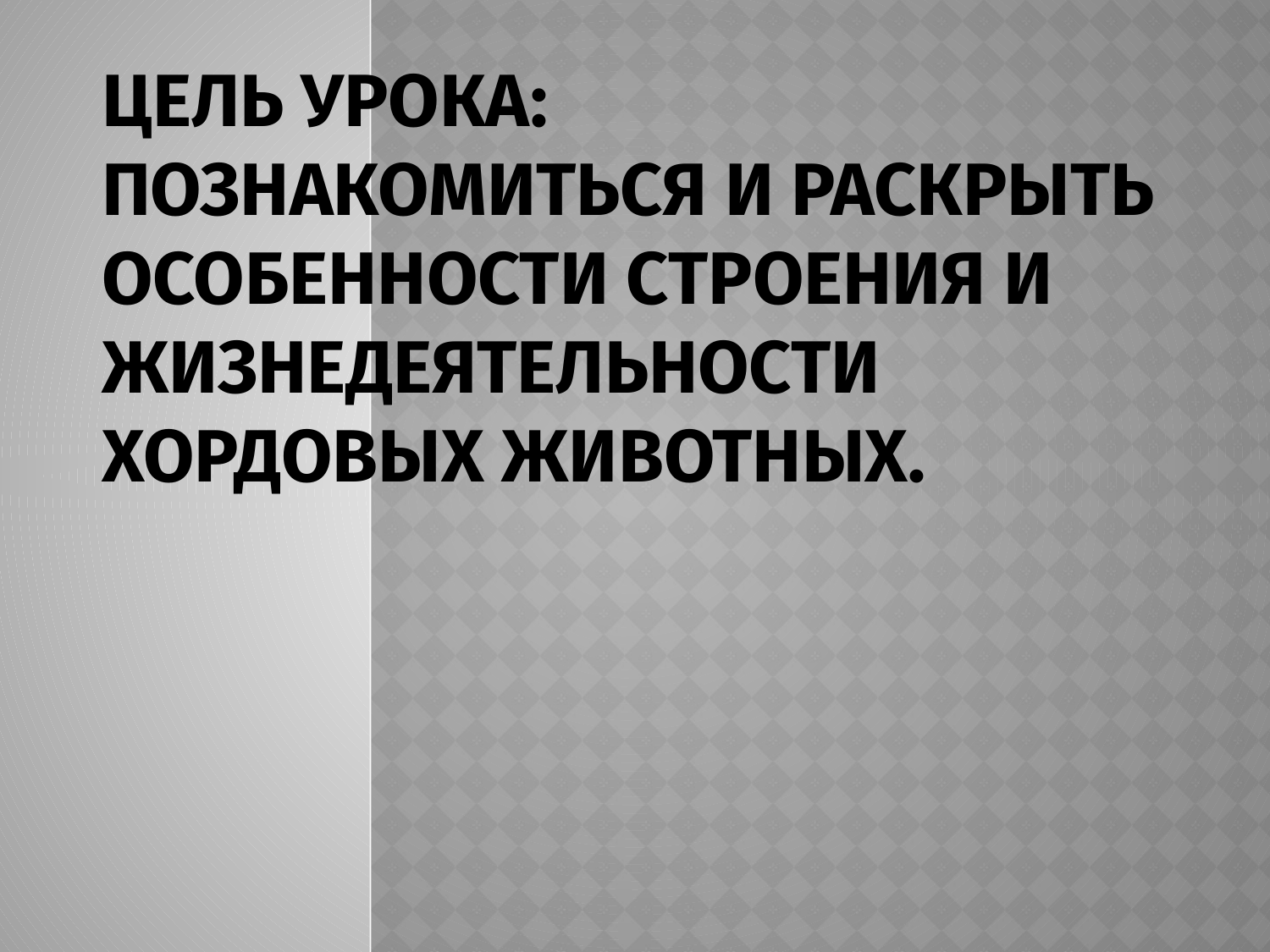

# Цель урока: познакомитЬся и раскрыть особенности строения и жизнедеятельности хордовых животных.